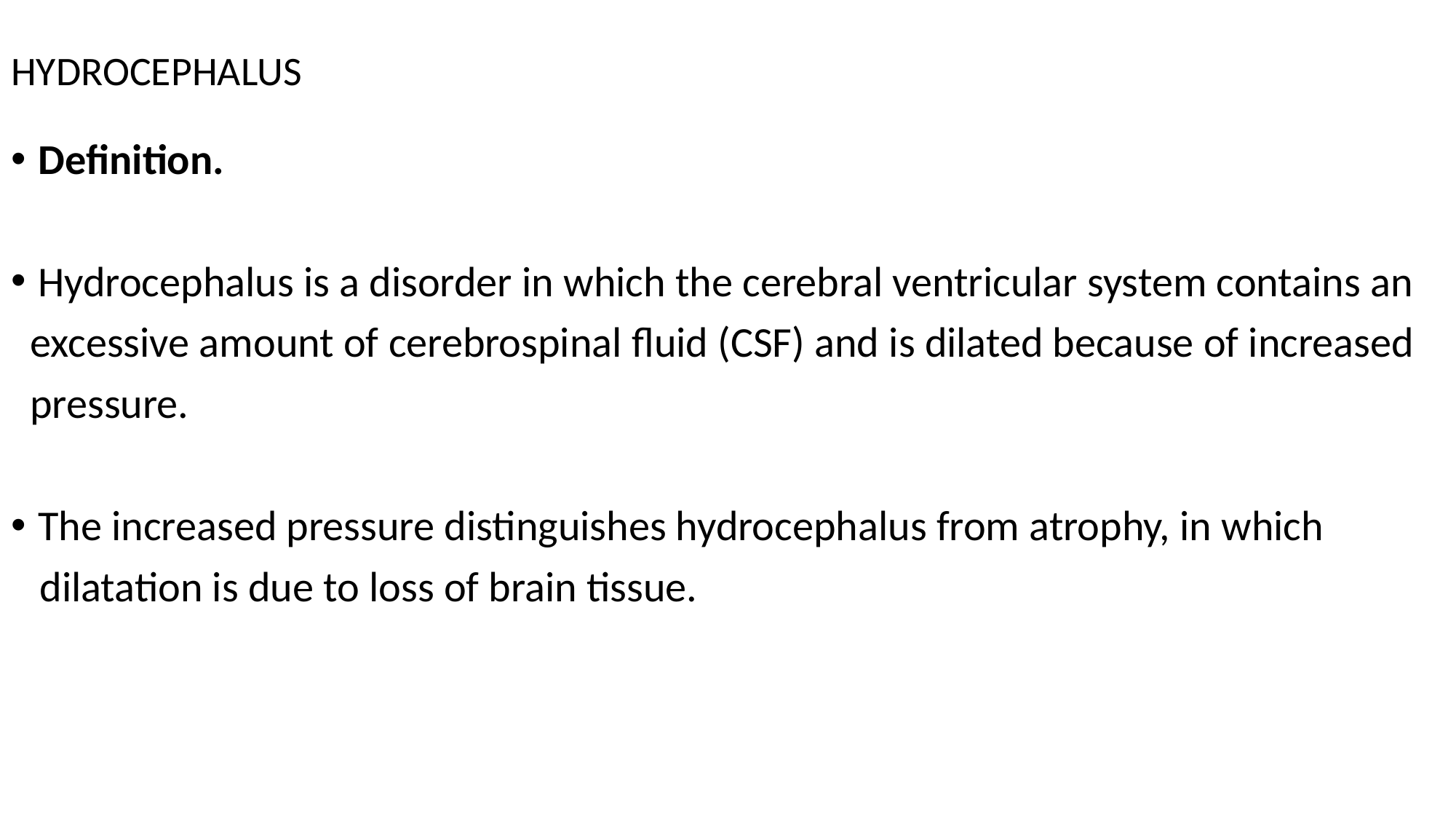

# HYDROCEPHALUS
Definition.

Hydrocephalus is a disorder in which the cerebral ventricular system contains an
  excessive amount of cerebrospinal fluid (CSF) and is dilated because of increased
  pressure.

The increased pressure distinguishes hydrocephalus from atrophy, in which
   dilatation is due to loss of brain tissue.